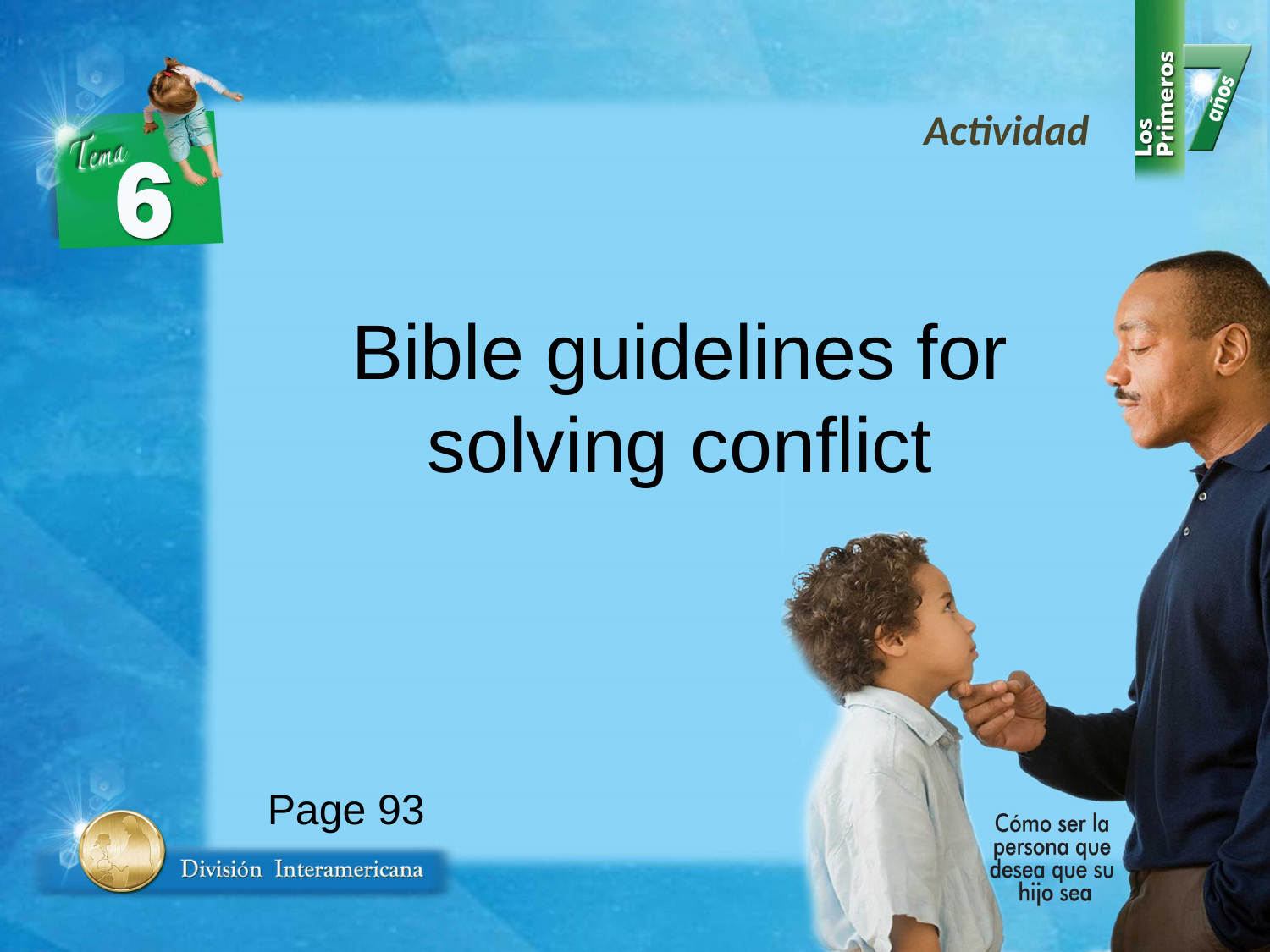

Actividad
Bible guidelines for solving conflict
Page 93